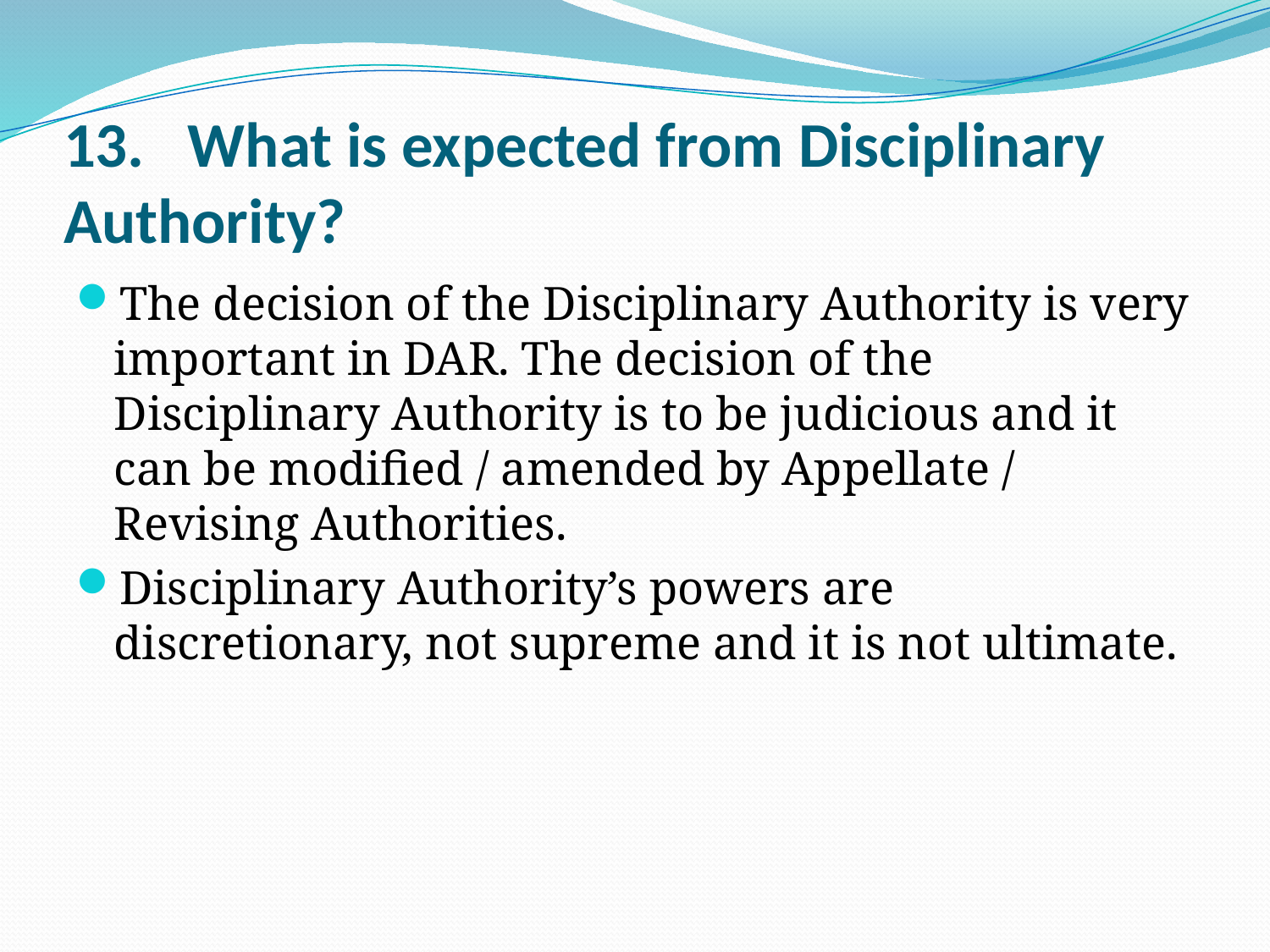

# 13.   What is expected from Disciplinary Authority?
The decision of the Disciplinary Authority is very important in DAR. The decision of the Disciplinary Authority is to be judicious and it can be modified / amended by Appellate / Revising Authorities.
Disciplinary Authority’s powers are discretionary, not supreme and it is not ultimate.